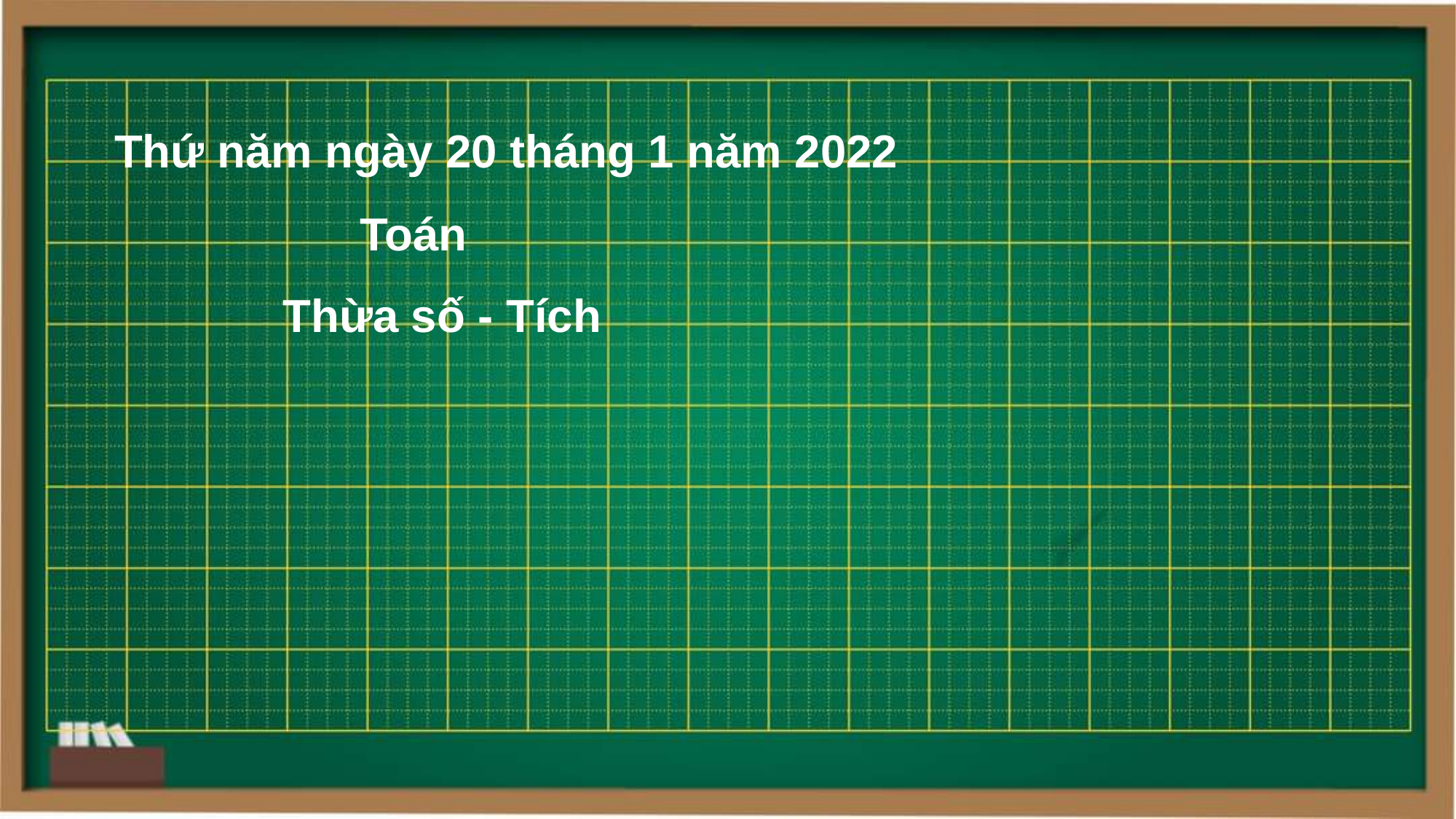

Thứ năm ngày 20 tháng 1 năm 2022
Toán
Thừa số - Tích